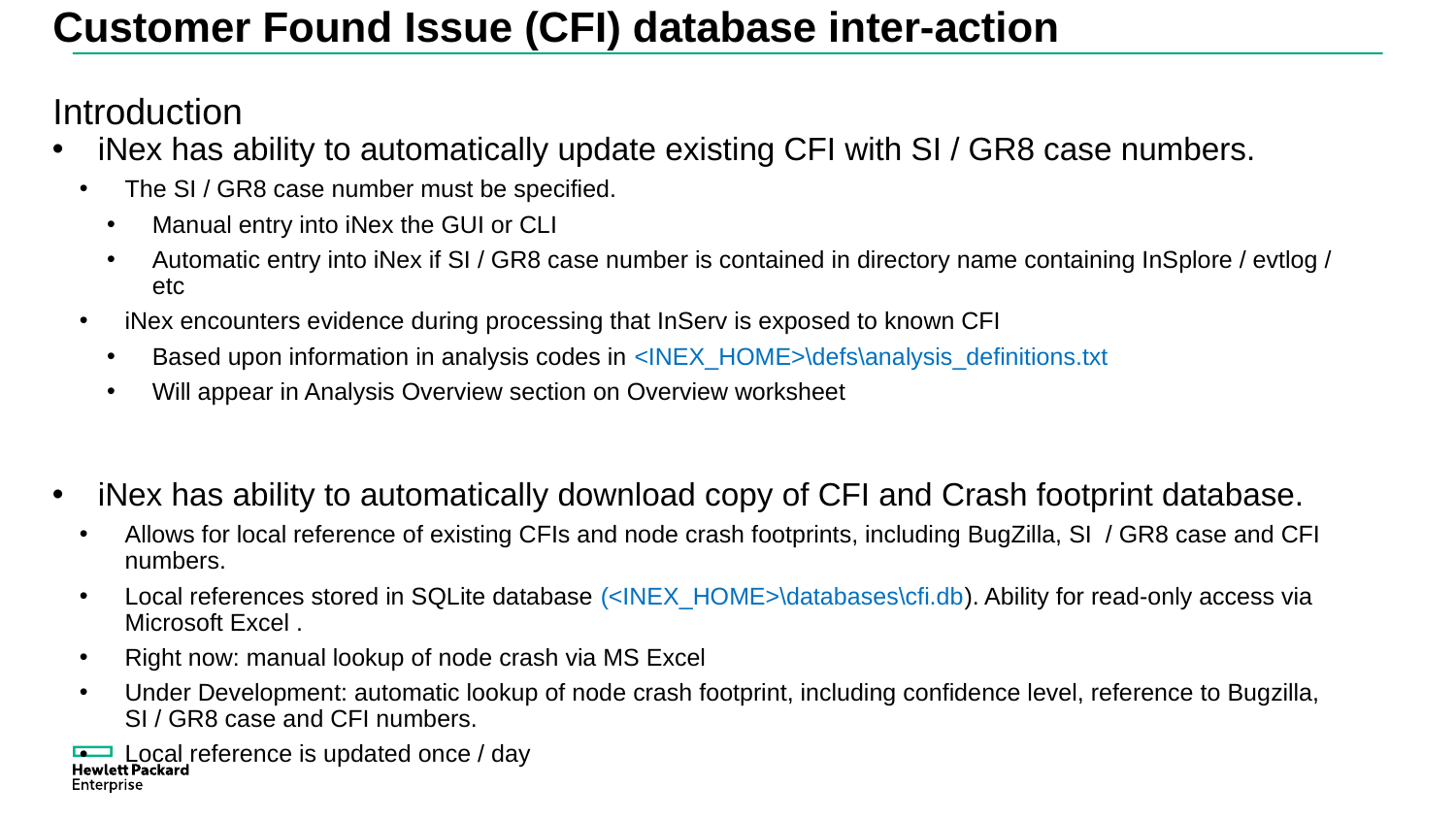

# Customer Found Issue (CFI) database inter-action
Introduction
iNex has ability to automatically update existing CFI with SI / GR8 case numbers.
The SI / GR8 case number must be specified.
Manual entry into iNex the GUI or CLI
Automatic entry into iNex if SI / GR8 case number is contained in directory name containing InSplore / evtlog / etc
iNex encounters evidence during processing that InServ is exposed to known CFI
Based upon information in analysis codes in <INEX_HOME>\defs\analysis_definitions.txt
Will appear in Analysis Overview section on Overview worksheet

iNex has ability to automatically download copy of CFI and Crash footprint database.
Allows for local reference of existing CFIs and node crash footprints, including BugZilla, SI  / GR8 case and CFI numbers.
Local references stored in SQLite database (<INEX_HOME>\databases\cfi.db). Ability for read-only access via Microsoft Excel .
Right now: manual lookup of node crash via MS Excel
Under Development: automatic lookup of node crash footprint, including confidence level, reference to Bugzilla, SI / GR8 case and CFI numbers.
Local reference is updated once / day